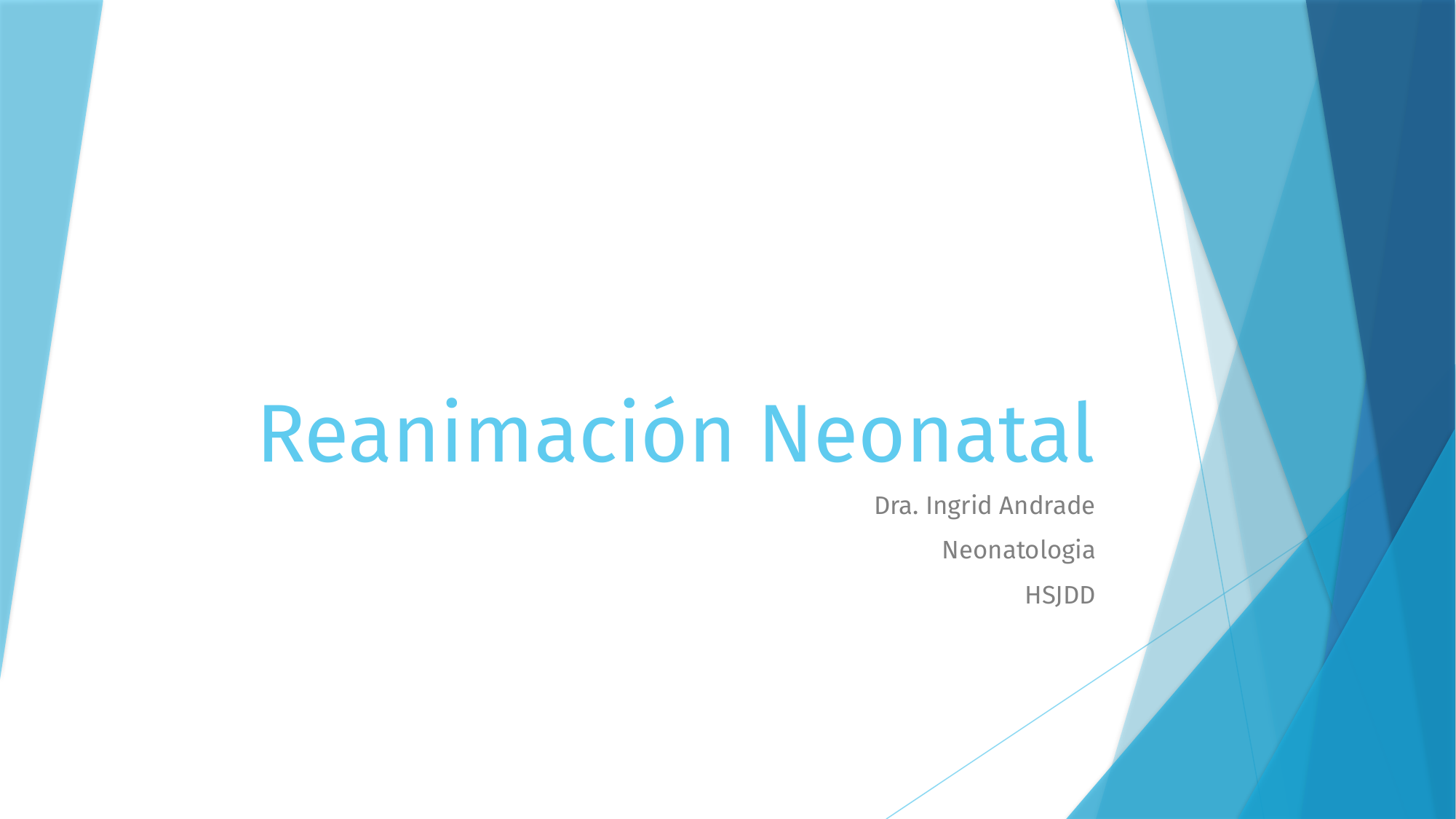

# Reanimación Neonatal
Dra. Ingrid Andrade
Neonatologia
HSJDD